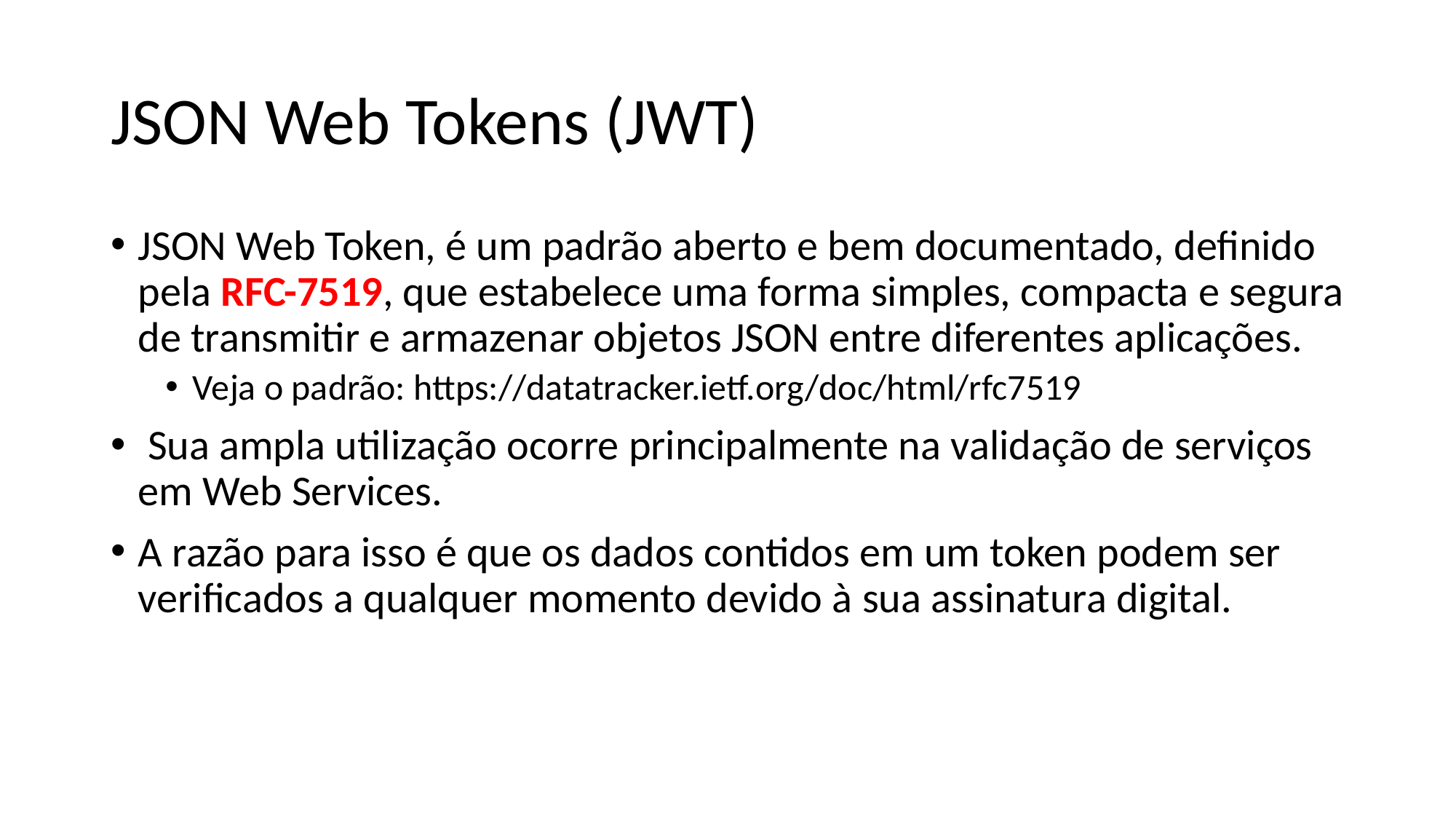

# JSON Web Tokens (JWT)
JSON Web Token, é um padrão aberto e bem documentado, definido pela RFC-7519, que estabelece uma forma simples, compacta e segura de transmitir e armazenar objetos JSON entre diferentes aplicações.
Veja o padrão: https://datatracker.ietf.org/doc/html/rfc7519
 Sua ampla utilização ocorre principalmente na validação de serviços em Web Services.
A razão para isso é que os dados contidos em um token podem ser verificados a qualquer momento devido à sua assinatura digital.